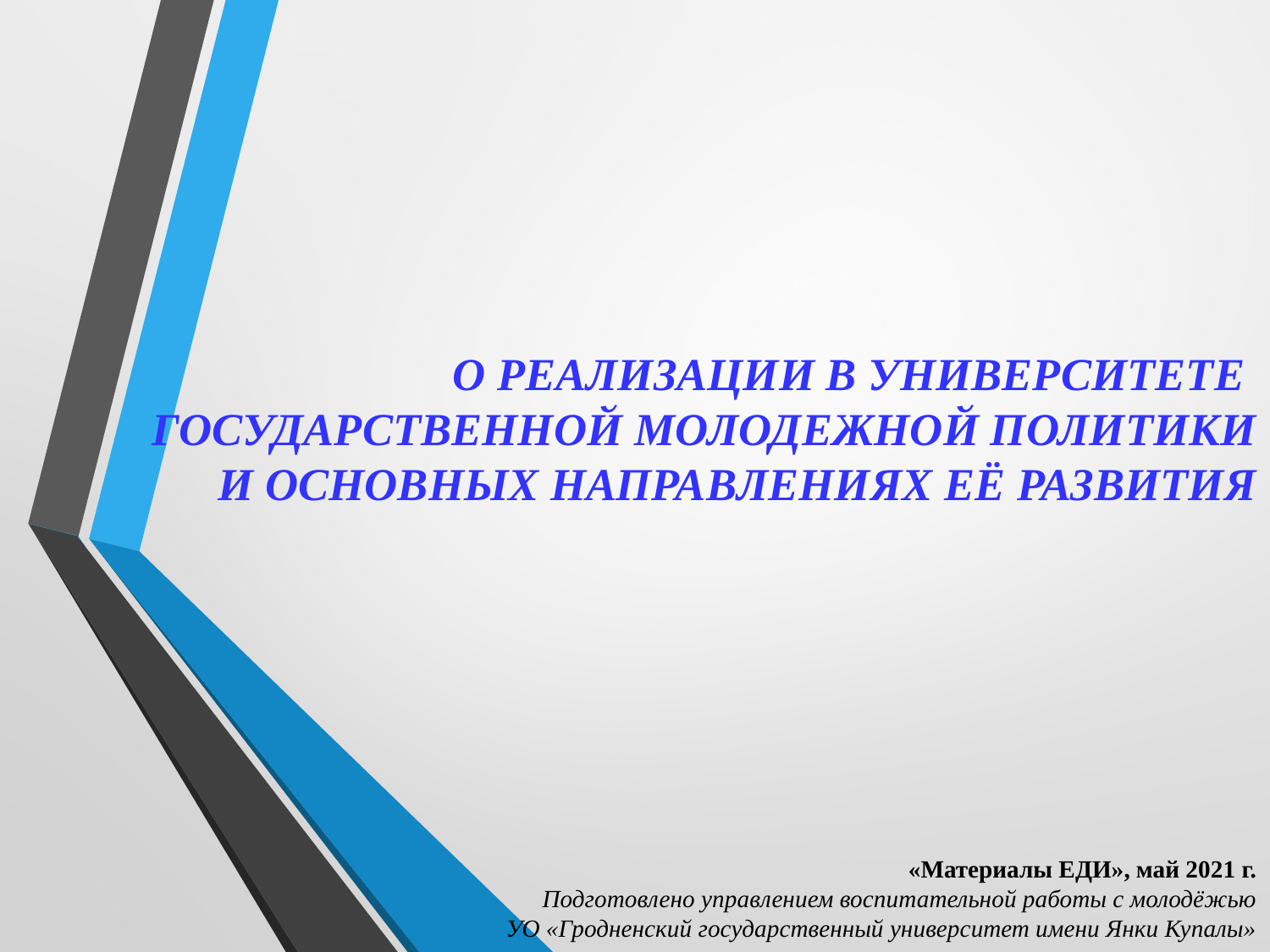

# О РЕАЛИЗАЦИИ В УНИВЕРСИТЕТЕ ГОСУДАРСТВЕННОЙ МОЛОДЕЖНОЙ ПОЛИТИКИ И ОСНОВНЫХ НАПРАВЛЕНИЯХ ЕЁ РАЗВИТИЯ
«Материалы ЕДИ», май 2021 г.
Подготовлено управлением воспитательной работы с молодёжью
УО «Гродненский государственный университет имени Янки Купалы»